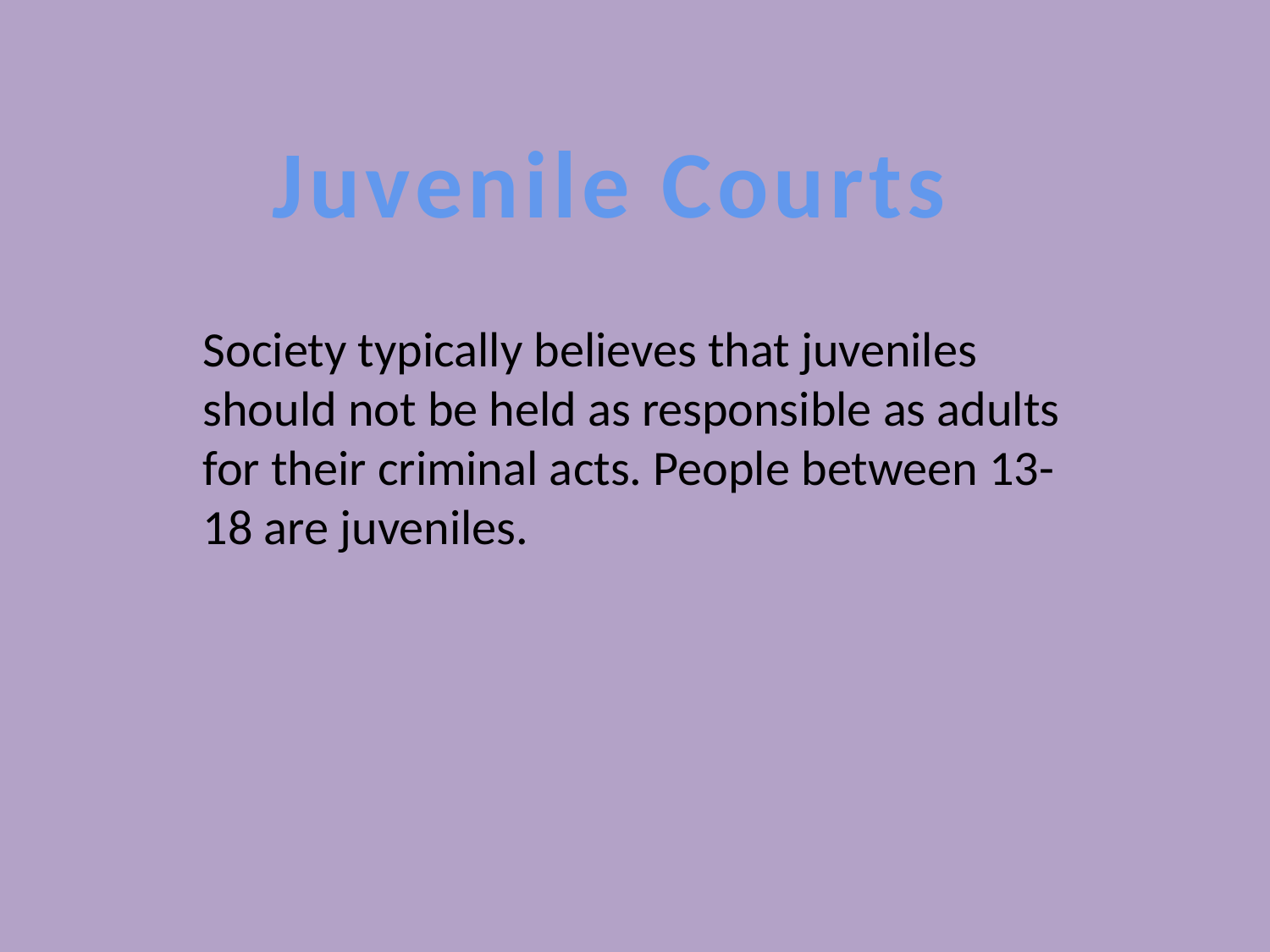

Juvenile Courts

Society typically believes that juveniles should not be held as responsible as adults for their criminal acts. People between 13-18 are juveniles.